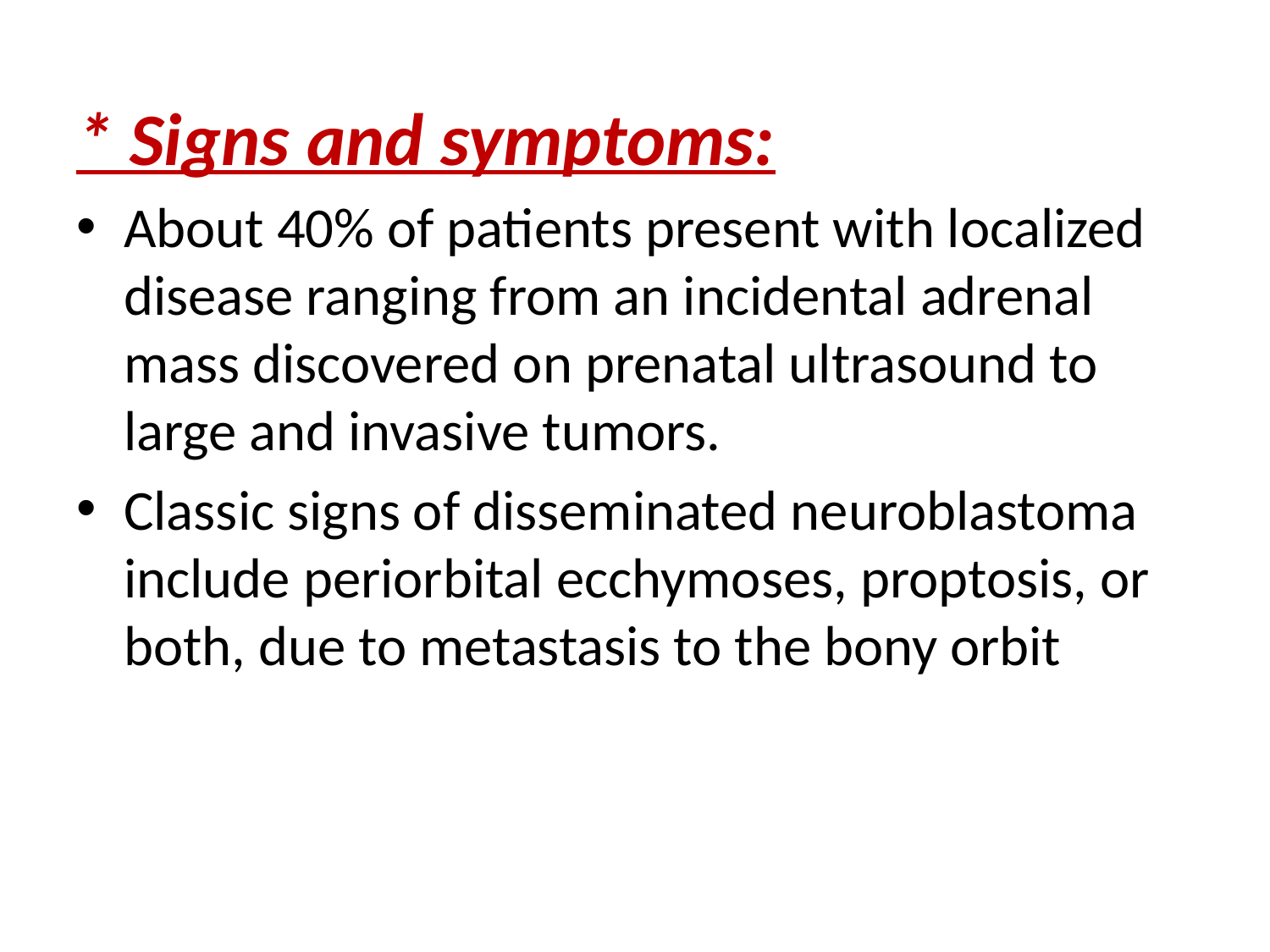

* Signs and symptoms:
About 40% of patients present with localized disease ranging from an incidental adrenal mass discovered on prenatal ultrasound to large and invasive tumors.
Classic signs of disseminated neuroblastoma include periorbital ecchymoses, proptosis, or both, due to metastasis to the bony orbit